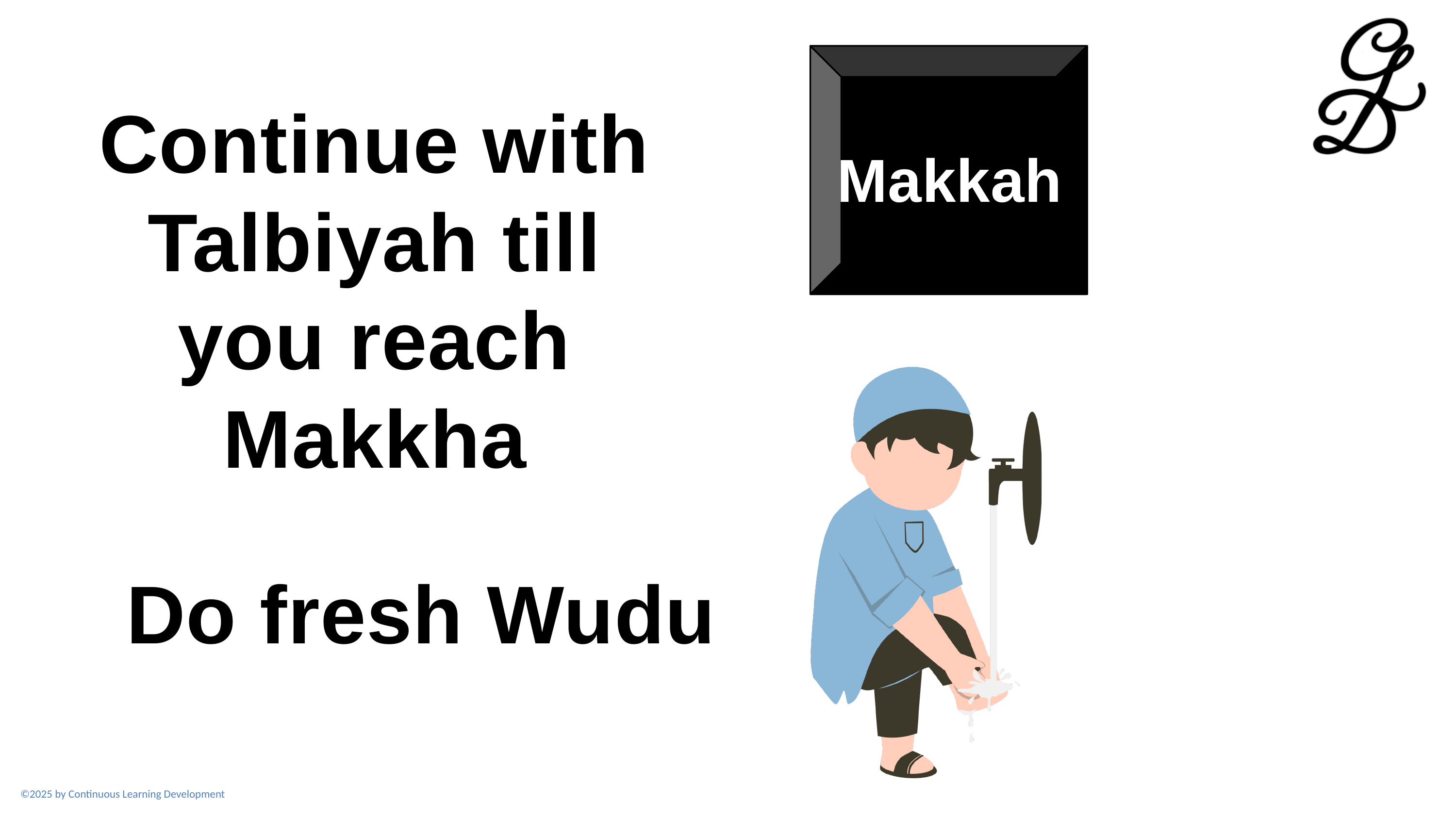

Continue with Talbiyah till you reach Makkha
Makkah

Do fresh Wudu
©2025 by Continuous Learning Development